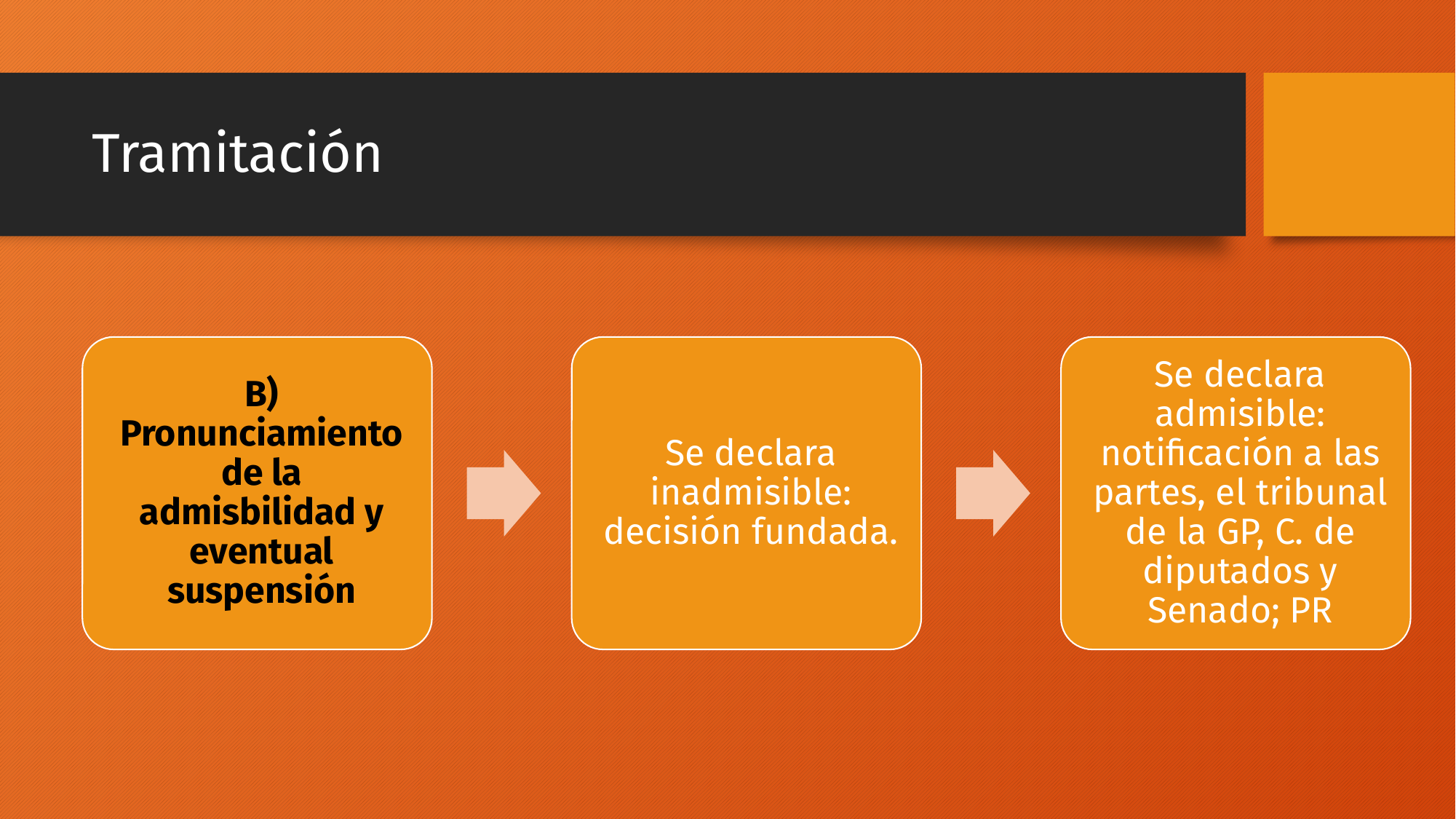

# Tramitación
B) Pronunciamiento de la admisbilidad y eventual suspensión

Se declara inadmisible: decisión fundada.

Se declara admisible: notificación a las partes, el tribunal de la GP, C. de diputados y Senado; PR